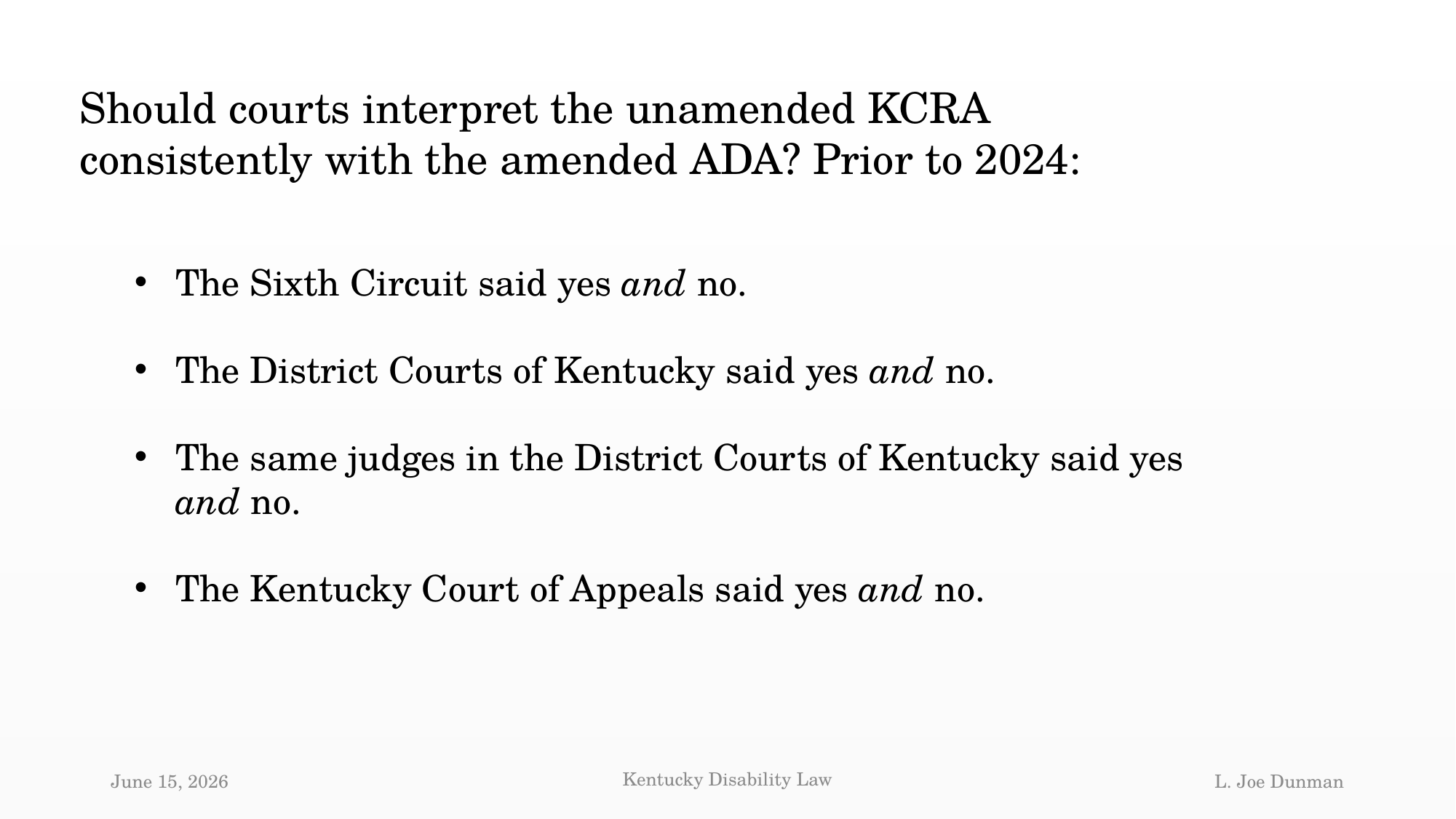

Should courts interpret the unamended KCRA consistently with the amended ADA? Prior to 2024:

The Sixth Circuit said yes and no.

The District Courts of Kentucky said yes and no.

The same judges in the District Courts of Kentucky said yes and no.

The Kentucky Court of Appeals said yes and no.
June 15, 2026
Kentucky Disability Law
L. Joe Dunman